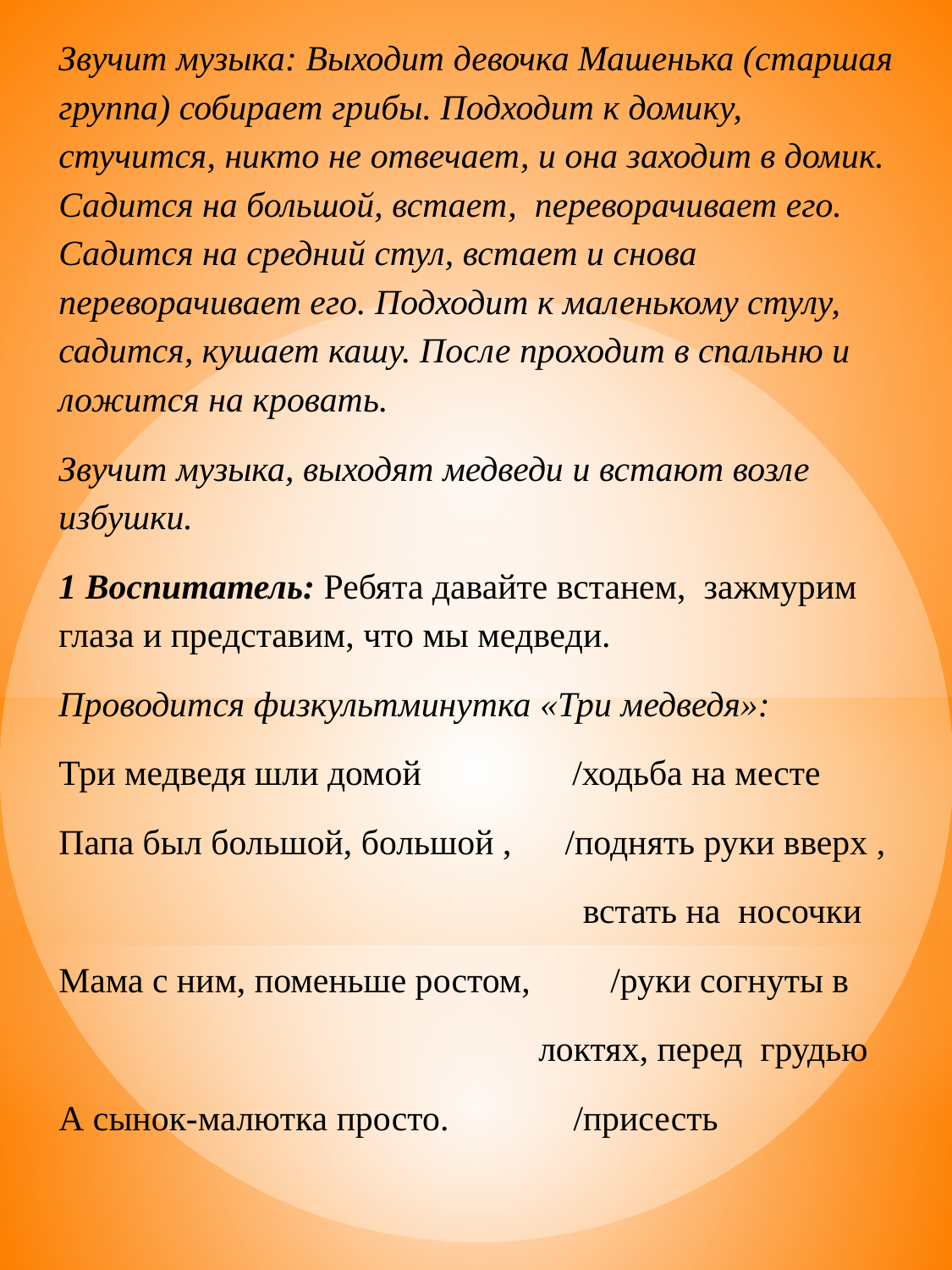

Звучит музыка: Выходит девочка Машенька (старшая группа) собирает грибы. Подходит к домику, стучится, никто не отвечает, и она заходит в домик. Садится на большой, встает,  переворачивает его. Садится на средний стул, встает и снова переворачивает его. Подходит к маленькому стулу, садится, кушает кашу. После проходит в спальню и ложится на кровать.
Звучит музыка, выходят медведи и встают возле избушки.
1 Воспитатель: Ребята давайте встанем,  зажмурим глаза и представим, что мы медведи.
Проводится физкультминутка «Три медведя»:
Три медведя шли домой                 /ходьба на месте
Папа был большой, большой ,      /поднять руки вверх ,
                                                           встать на  носочки
Мама с ним, поменьше ростом,         /руки согнуты в
                                                      локтях, перед  грудью
А сынок-малютка просто.              /присесть